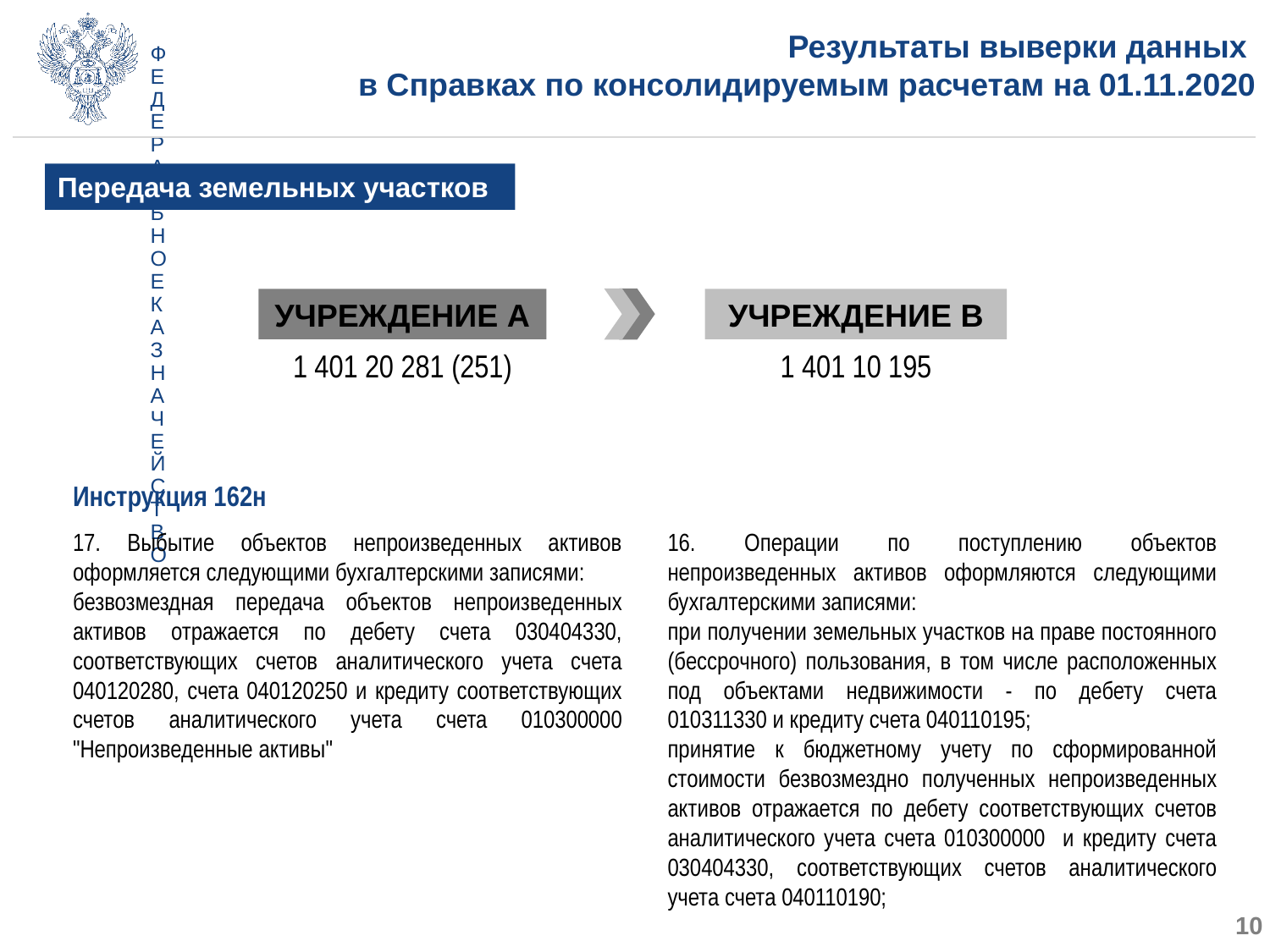

# Результаты выверки данных в Справках по консолидируемым расчетам на 01.11.2020
Передача земельных участков
УЧРЕЖДЕНИЕ А

УЧРЕЖДЕНИЕ В
1 401 20 281 (251)
1 401 10 195
Инструкция 162н
17. Выбытие объектов непроизведенных активов оформляется следующими бухгалтерскими записями:
безвозмездная передача объектов непроизведенных активов отражается по дебету счета 030404330, соответствующих счетов аналитического учета счета 040120280, счета 040120250 и кредиту соответствующих счетов аналитического учета счета 010300000 "Непроизведенные активы"
16. Операции по поступлению объектов непроизведенных активов оформляются следующими бухгалтерскими записями:
при получении земельных участков на праве постоянного (бессрочного) пользования, в том числе расположенных под объектами недвижимости - по дебету счета 010311330 и кредиту счета 040110195;
принятие к бюджетному учету по сформированной стоимости безвозмездно полученных непроизведенных активов отражается по дебету соответствующих счетов аналитического учета счета 010300000  и кредиту счета 030404330, соответствующих счетов аналитического учета счета 040110190;
10